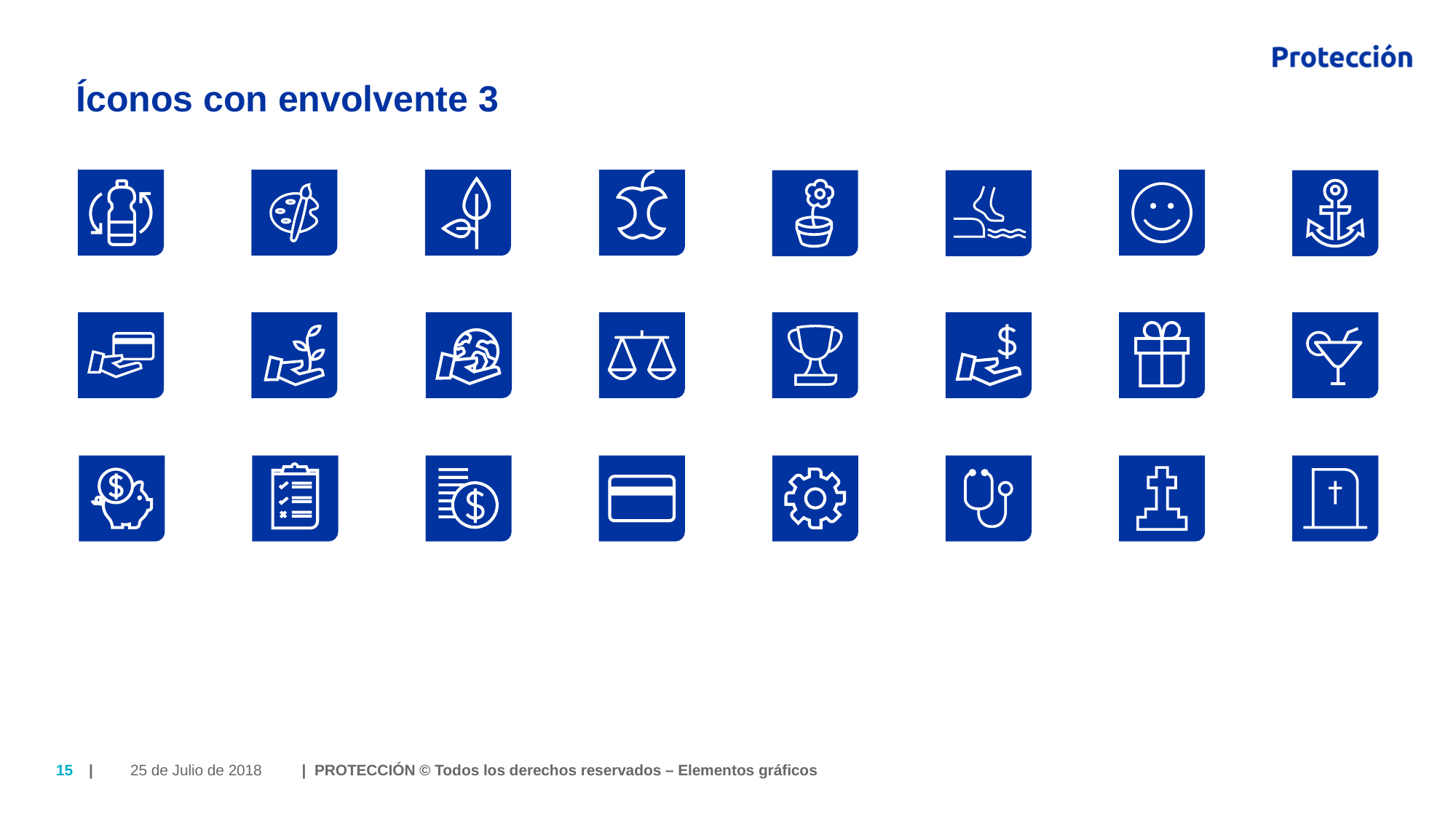

# Íconos con envolvente 3

25 de Julio de 2018
15
|                                                  |  PROTECCIÓN © Todos los derechos reservados – Elementos gráficos